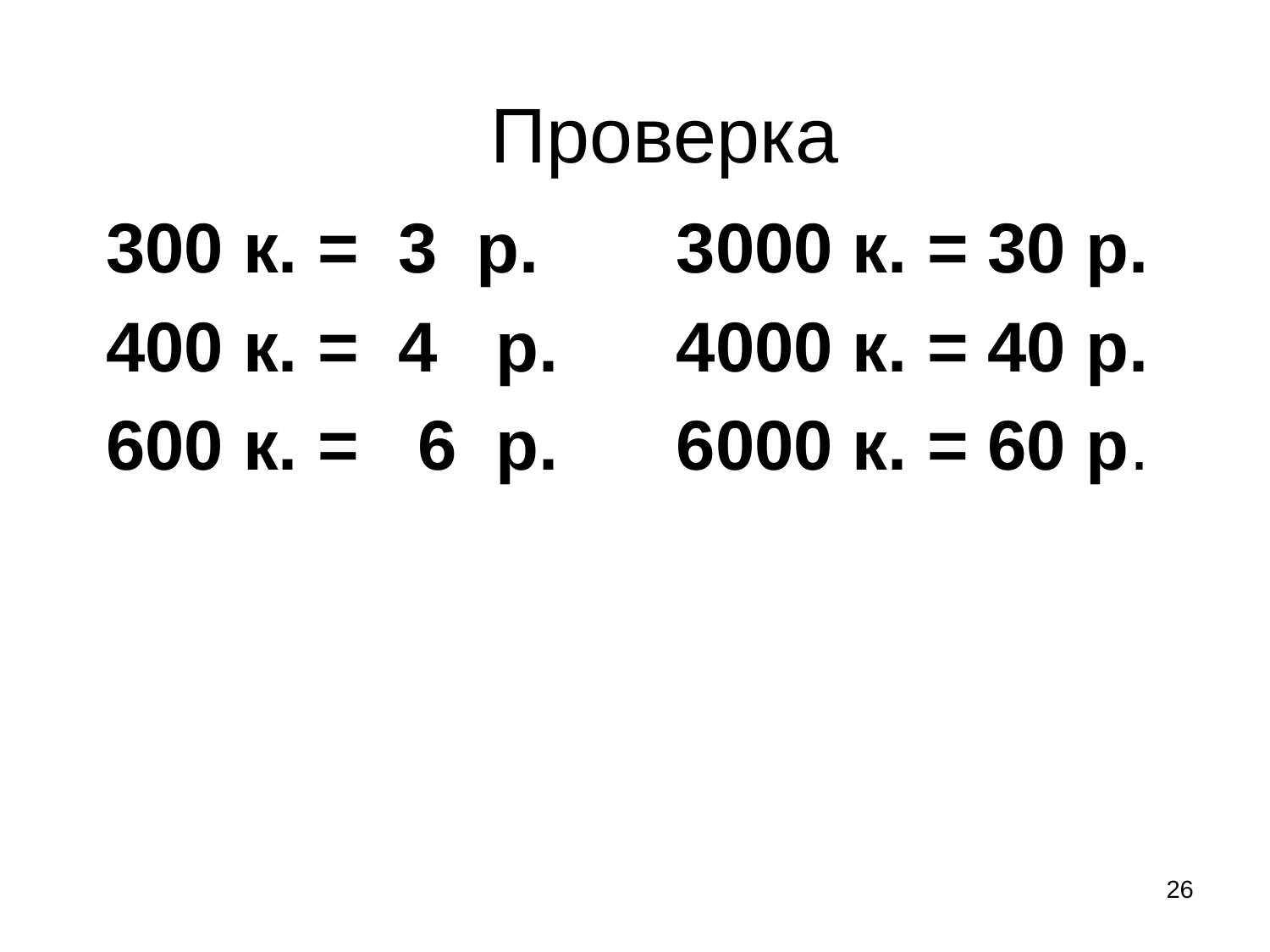

Проверка
300 к. =  3  р.       3000 к. = 30 р.
400 к. =  4   р.      4000 к. = 40 р.
600 к. =   6  р.      6000 к. = 60 р.
26